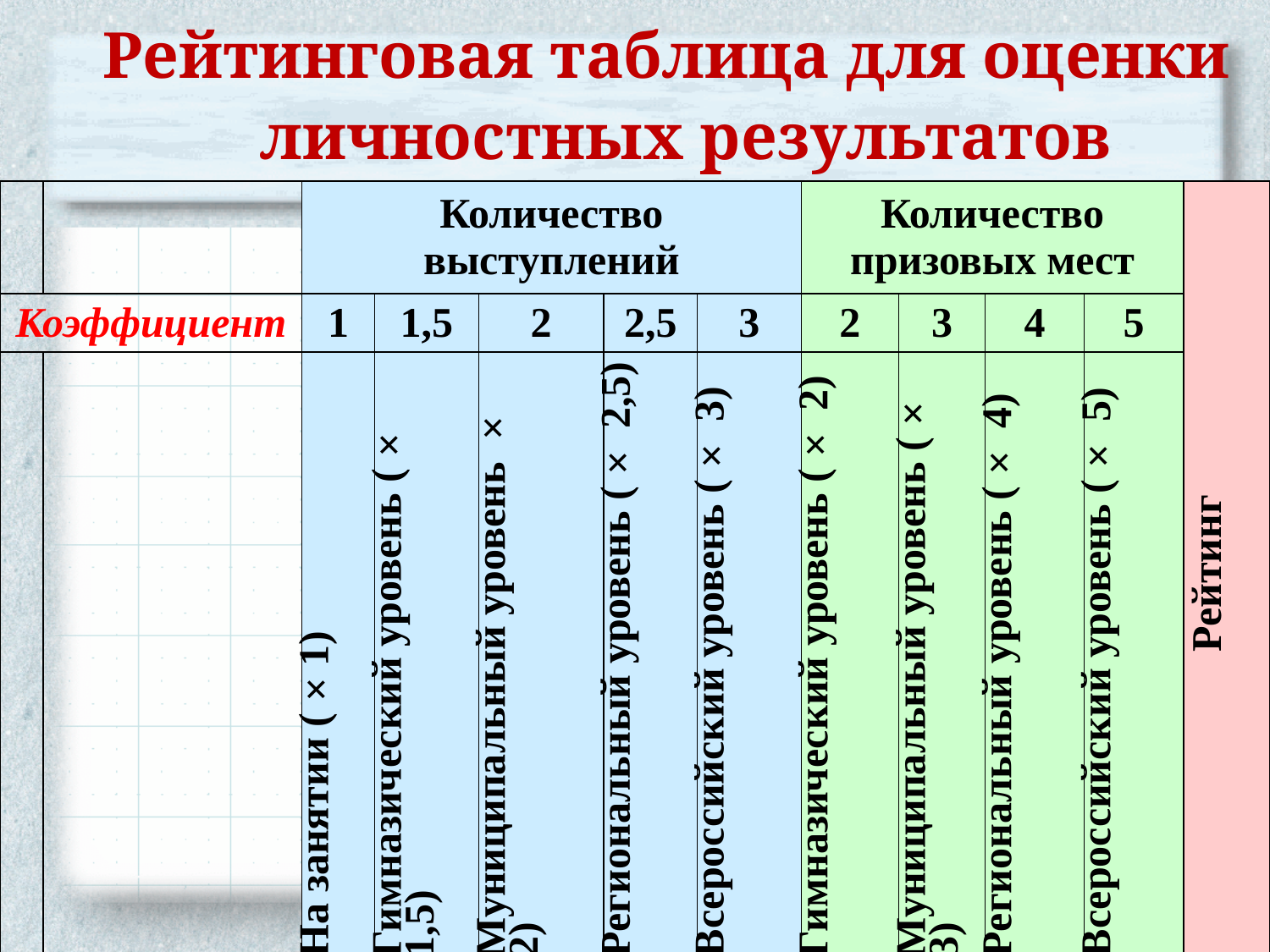

| Рейтинговая таблица для оценки личностных результатов |  |  |  |  |  |  |  |  |  |  |  |
| --- | --- | --- | --- | --- | --- | --- | --- | --- | --- | --- | --- |
|  |  | Количество выступлений |  |  |  |  | Количество призовых мест |  |  |  | Рейтинг |
| Коэффициент |  | 1 | 1,5 | 2 | 2,5 | 3 | 2 | 3 | 4 | 5 |  |
|  |  | На занятии (×1) | Гимназический уровень (× 1,5) | Муниципальный уровень × 2) | Региональный уровень (× 2,5) | Всероссийский уровень (× 3) | Гимназический уровень (× 2) | Муниципальный уровень (× 3) | Региональный уровень (× 4) | Всероссийский уровень (× 5) |  |
| Максим. балл |  | 3 | 4 | 5 | 8 | 10 | 8 | 10 | 16 | 20 | 279 |
| 1 | Волошин Илья | 3 | 4 | 5 | 8 |  | 8 | 10 | 16 |  | 149 |
| 2 | Баев Станислав | 3 | 4 | 5 |  |  | 8 |  |  |  | 35 |